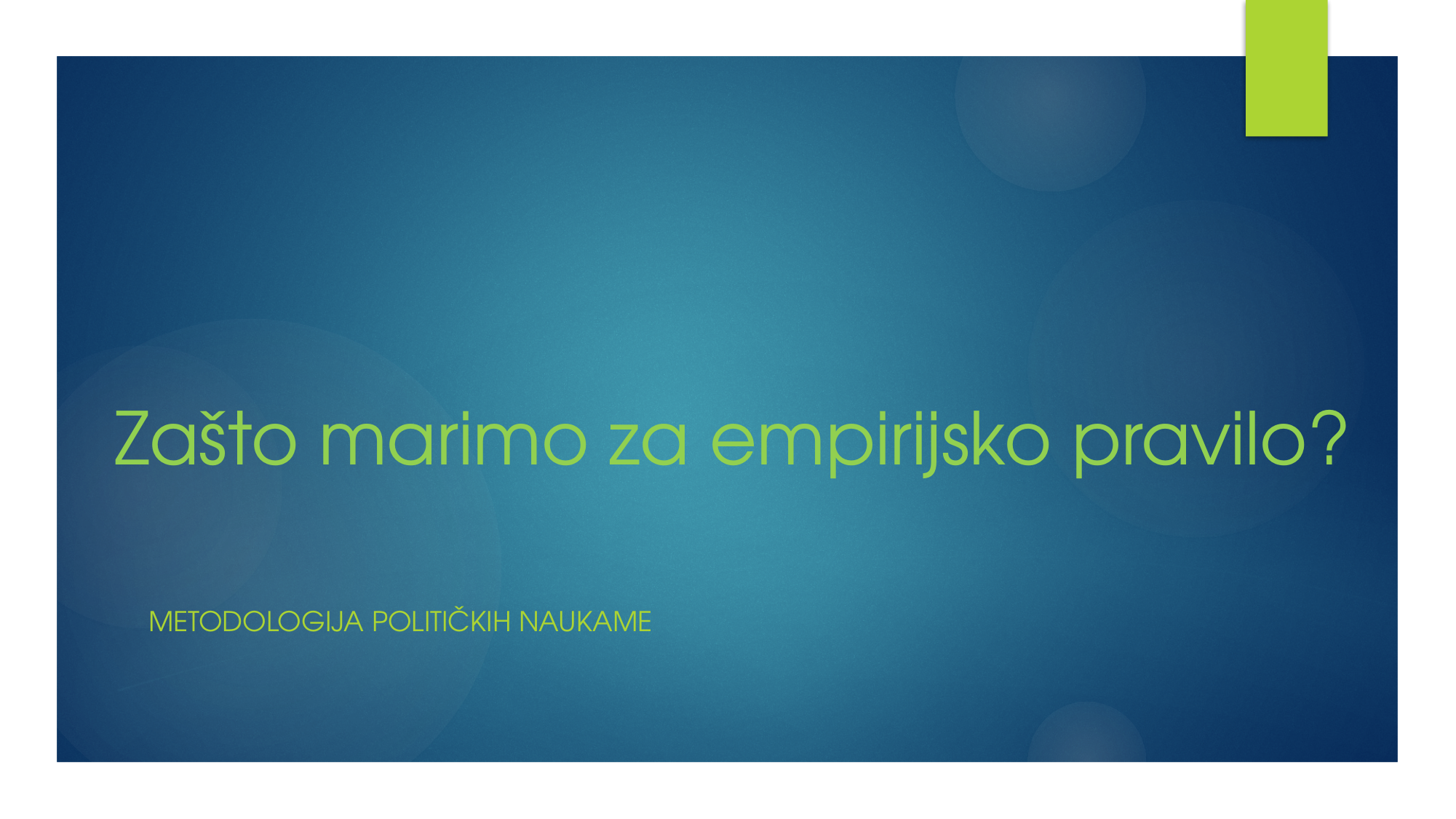

# Zašto marimo za empirijsko pravilo?
Metodologija političkih naukaMe